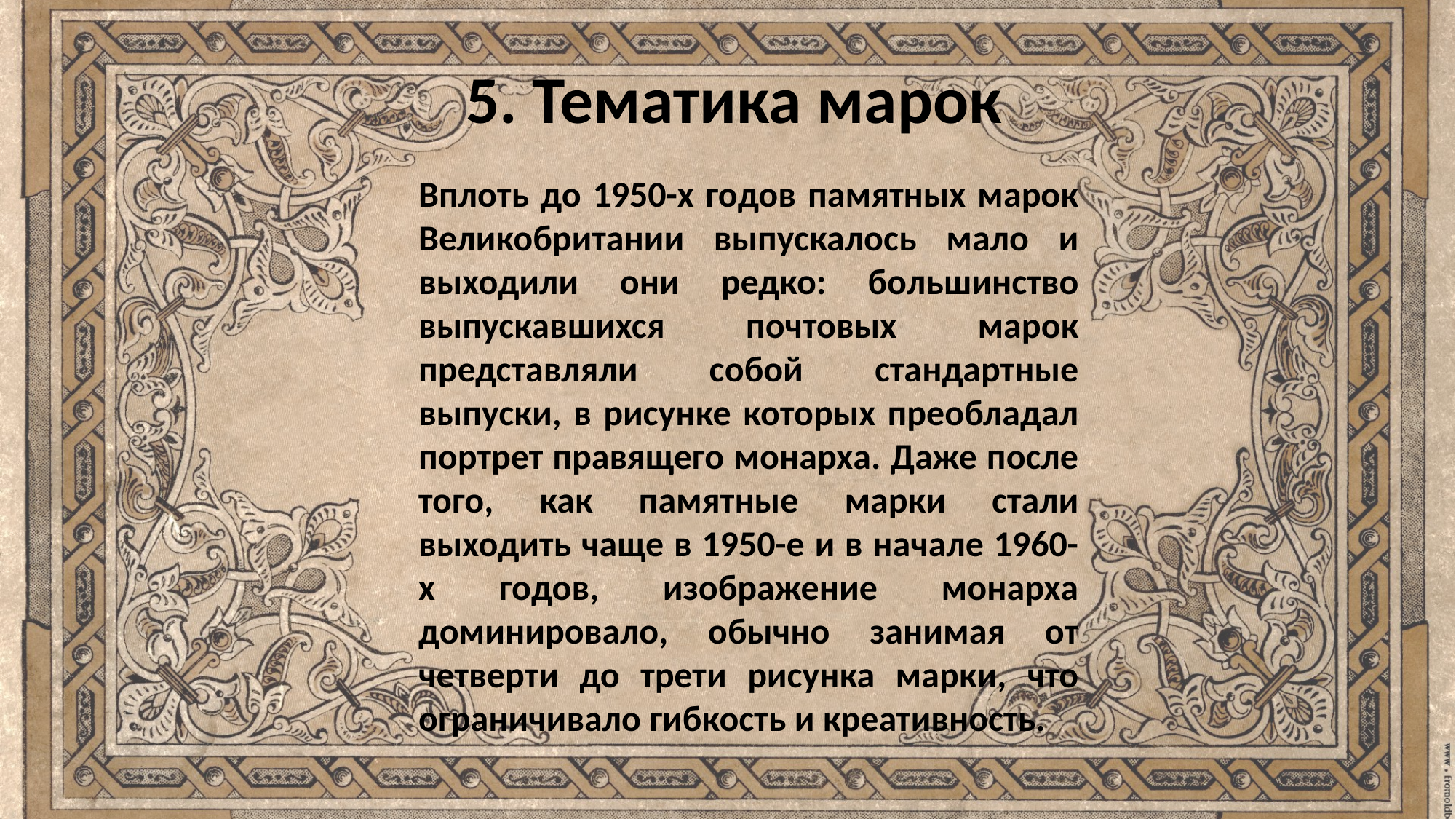

5. Тематика марок
Вплоть до 1950-х годов памятных марок Великобритании выпускалось мало и выходили они редко: большинство выпускавшихся почтовых марок представляли собой стандартные выпуски, в рисунке которых преобладал портрет правящего монарха. Даже после того, как памятные марки стали выходить чаще в 1950-е и в начале 1960-х годов, изображение монарха доминировало, обычно занимая от четверти до трети рисунка марки, что ограничивало гибкость и креативность.